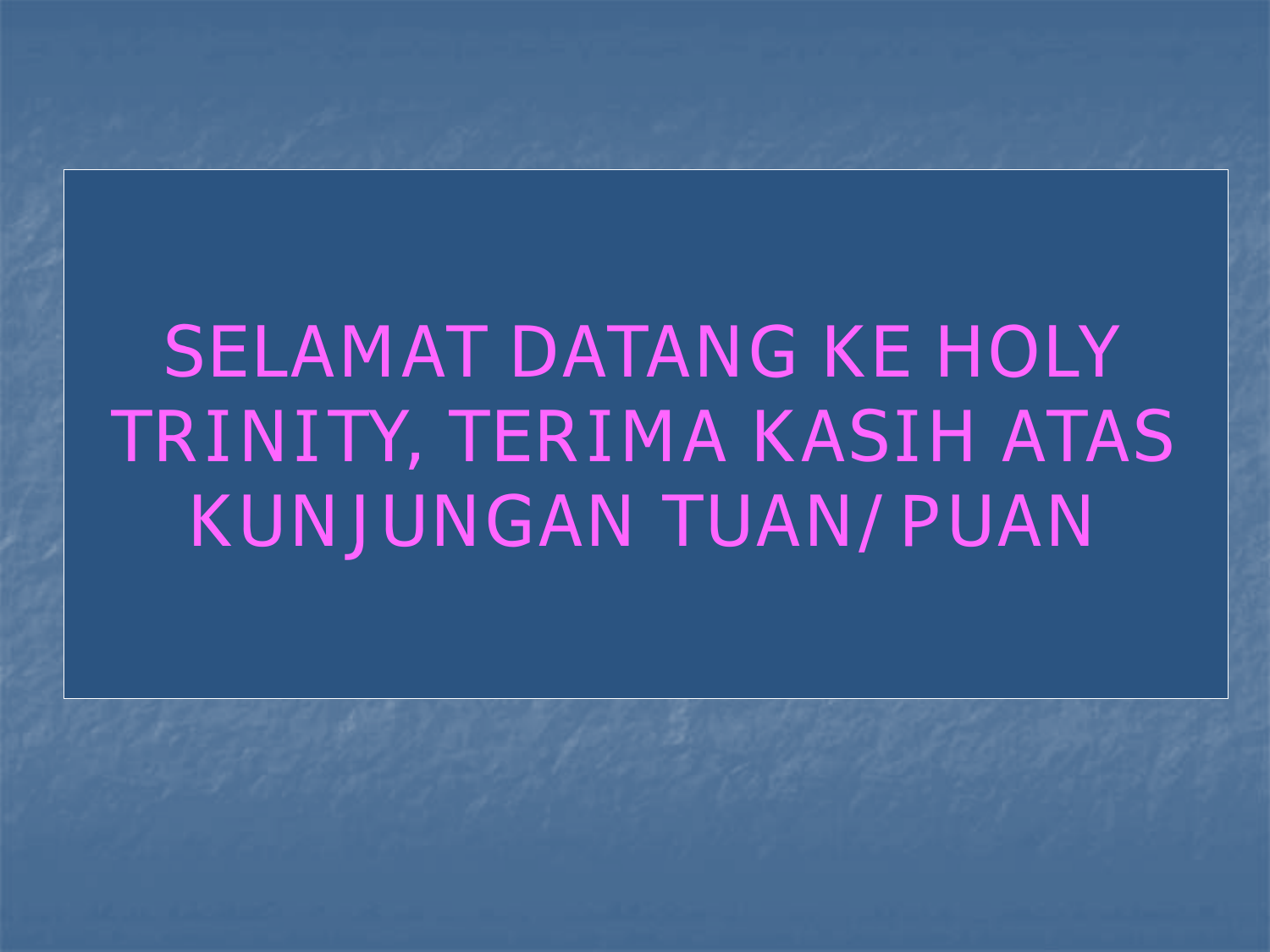

# SELAMAT DATANG KE HOLY TRINITY, TERIMA KASIH ATAS KUNJUNGAN TUAN/PUAN